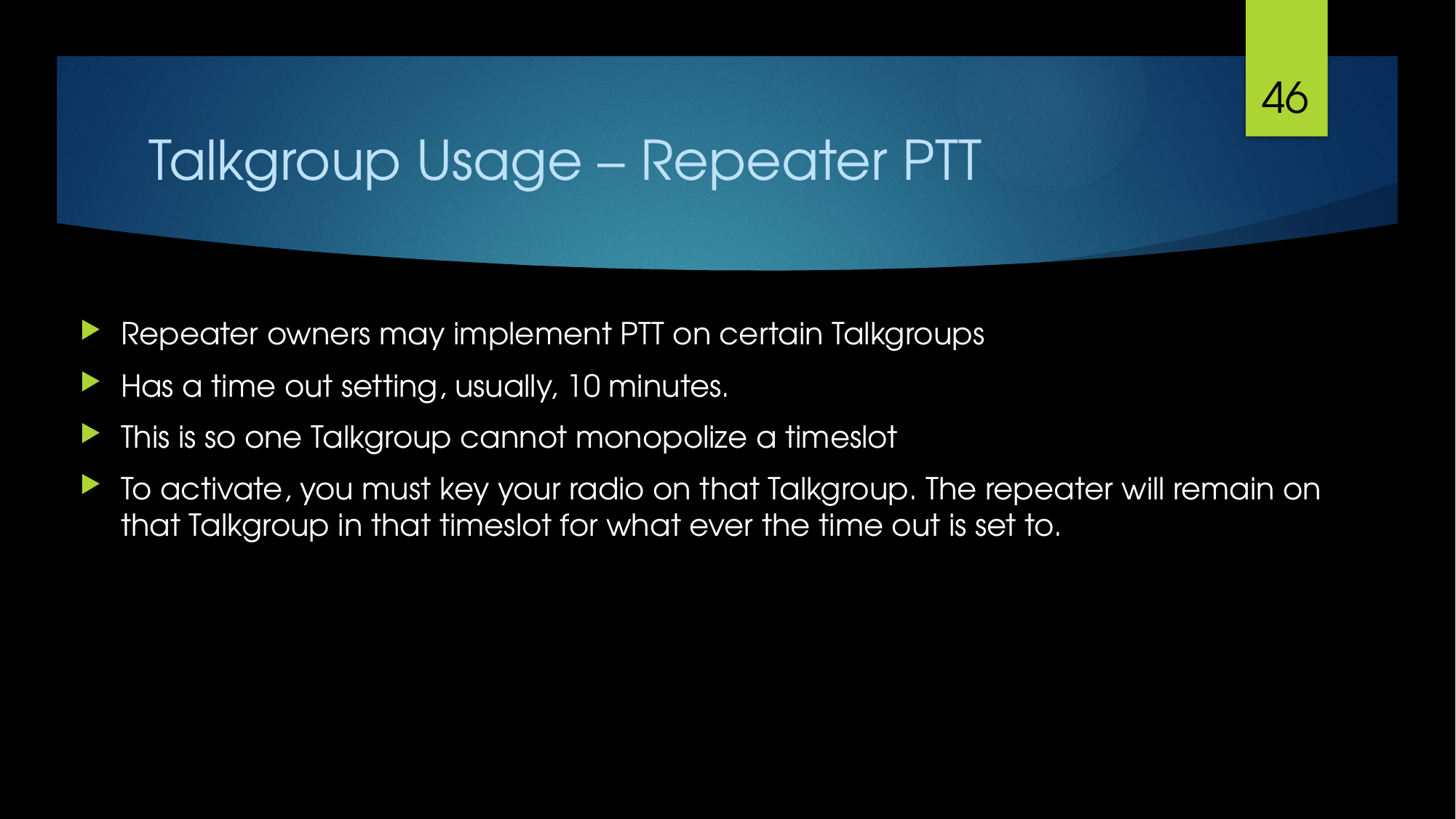

46
# Talkgroup Usage – Repeater PTT
Repeater owners may implement PTT on certain Talkgroups
Has a time out setting, usually, 10 minutes.
This is so one Talkgroup cannot monopolize a timeslot
To activate, you must key your radio on that Talkgroup. The repeater will remain on that Talkgroup in that timeslot for what ever the time out is set to.